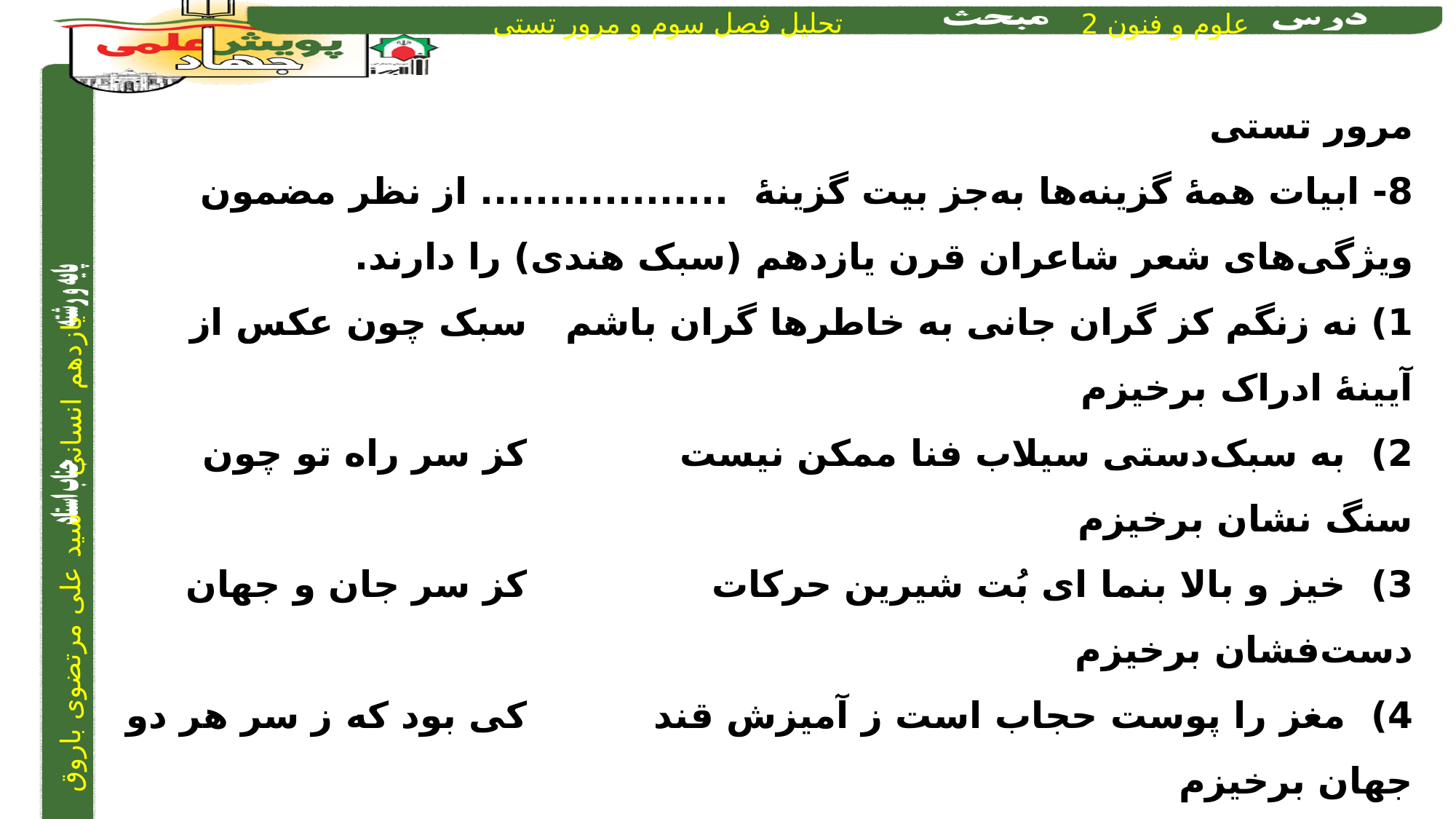

مرور تستی
8- ابیات همۀ گزینه‌ها به‌جز بیت گزینۀ  .................. از نظر مضمون ویژگی‌های شعر شاعران قرن یازدهم (سبک هندی) را دارند.
1) نه زنگم کز گران جانی به خاطرها گران باشم	 	 سبک چون عکس از آیینۀ ادراک برخیزم
2)  به سبک‌دستی سیلاب فنا ممکن نیست	 		 کز سر راه تو چون سنگ نشان برخیزم
3)  خیز و بالا بنما ای بُت شیرین حرکات	 		 کز سر جان و جهان دست‌فشان برخیزم
4)  مغز را پوست حجاب است ز آمیزش قند	 		 کی بود که ز سر هر دو جهان برخیزم

3